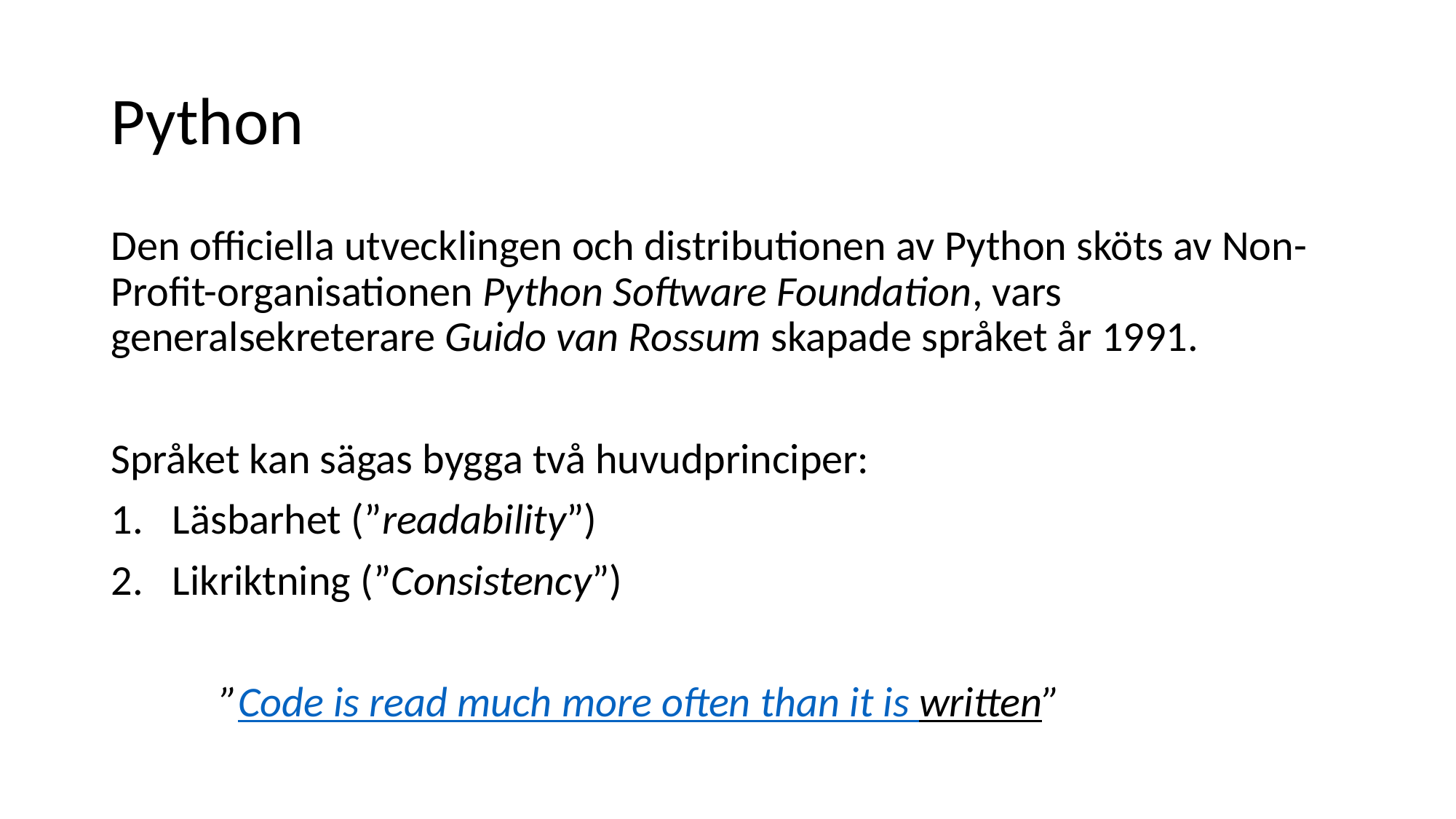

# Python
Den officiella utvecklingen och distributionen av Python sköts av Non-Profit-organisationen Python Software Foundation, vars generalsekreterare Guido van Rossum skapade språket år 1991.

Språket kan sägas bygga två huvudprinciper:
Läsbarhet (”readability”)
Likriktning (”Consistency”)

	”Code is read much more often than it is written”